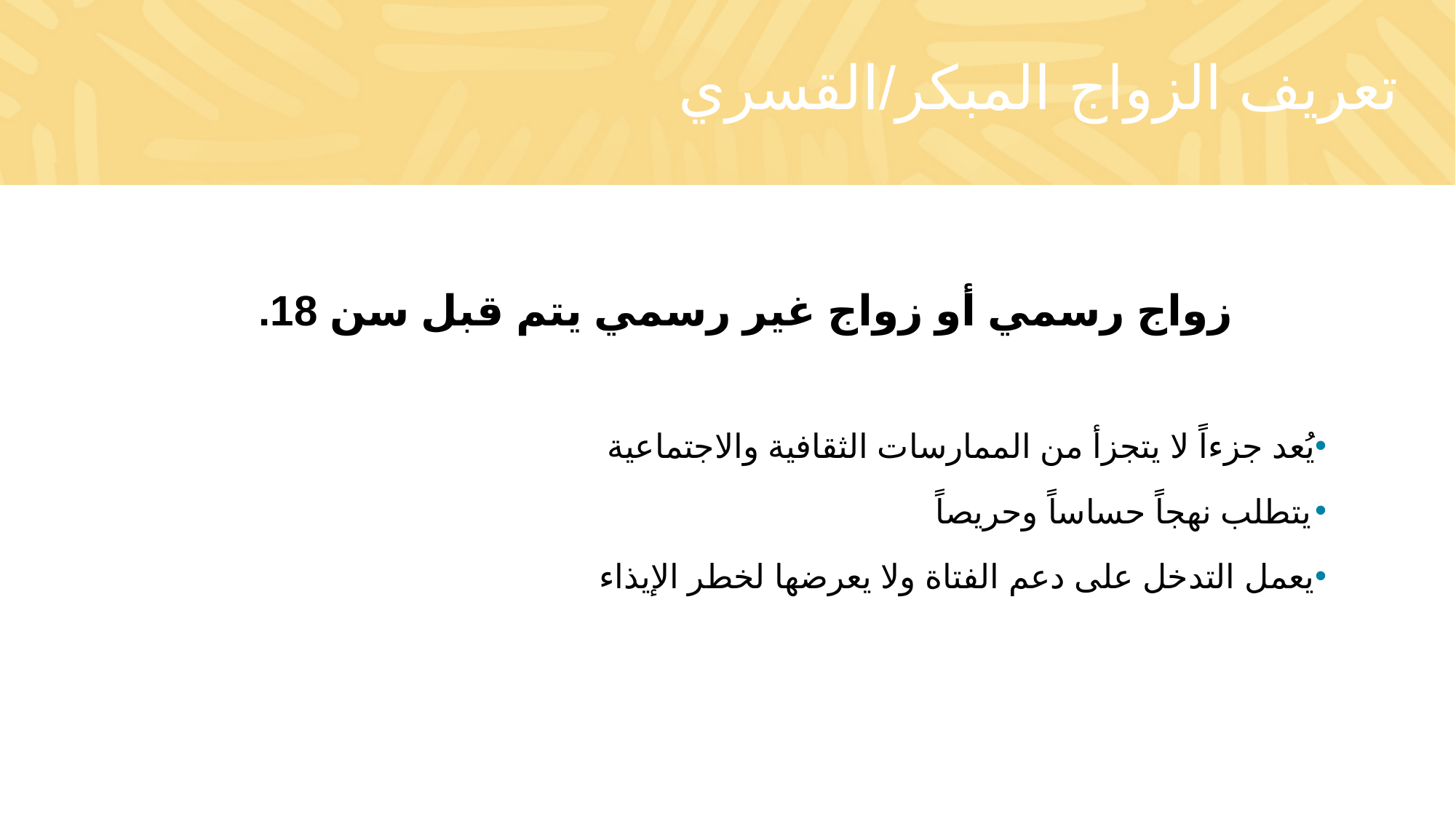

# تعريف الزواج المبكر/القسري
زواج رسمي أو زواج غير رسمي يتم قبل سن 18.

يُعد جزءاً لا يتجزأ من الممارسات الثقافية والاجتماعية
يتطلب نهجاً حساساً وحريصاً
يعمل التدخل على دعم الفتاة ولا يعرضها لخطر الإيذاء